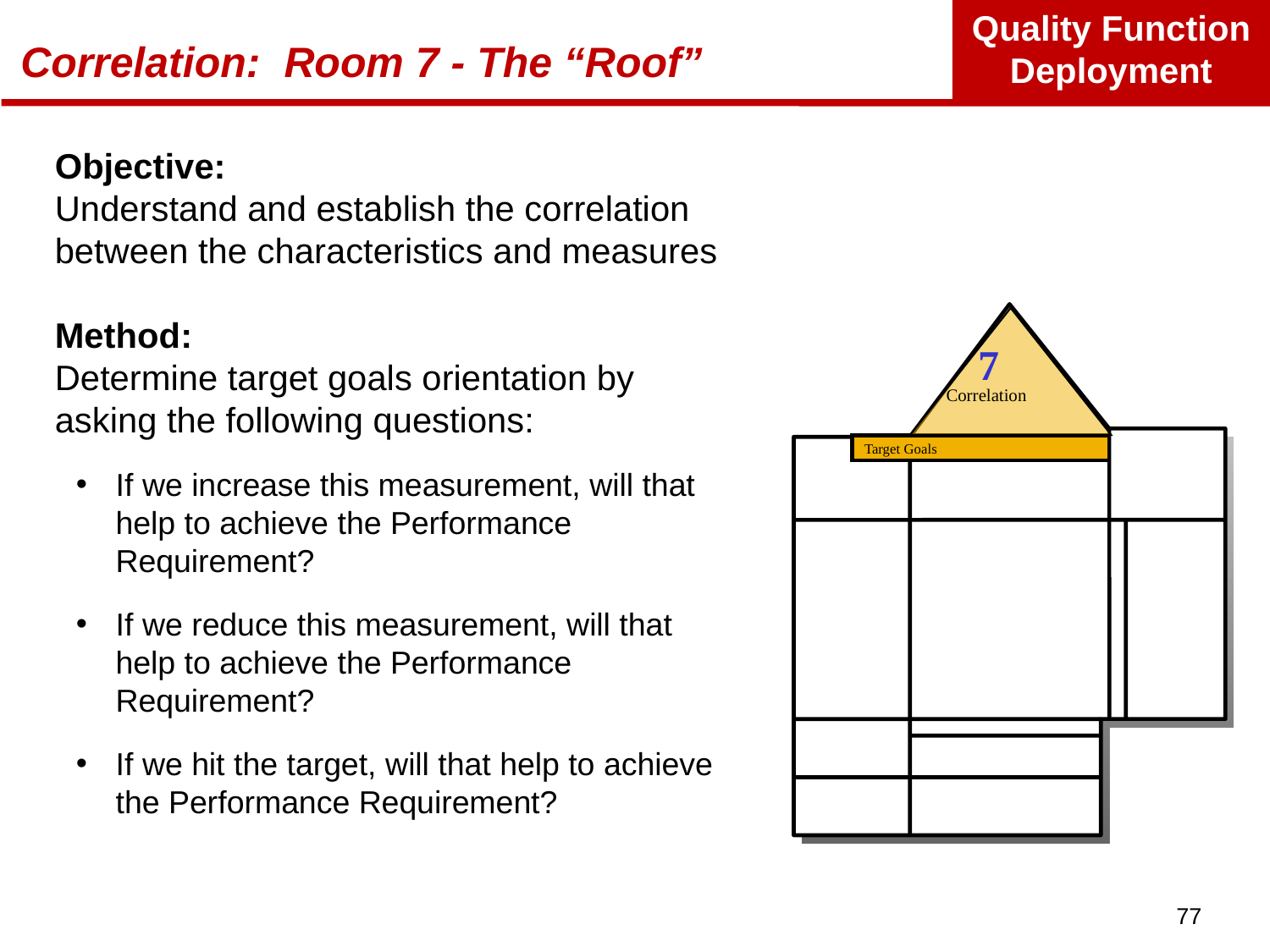

# Correlation:  Room 7 - The “Roof”
Objective:
Understand and establish the correlation between the characteristics and measures
Method:
Determine target goals orientation by asking the following questions:

7
Correlation

If we increase this measurement, will that help to achieve the Performance Requirement?
If we reduce this measurement, will that help to achieve the Performance Requirement?
If we hit the target, will that help to achieve the Performance Requirement?
Target Goals